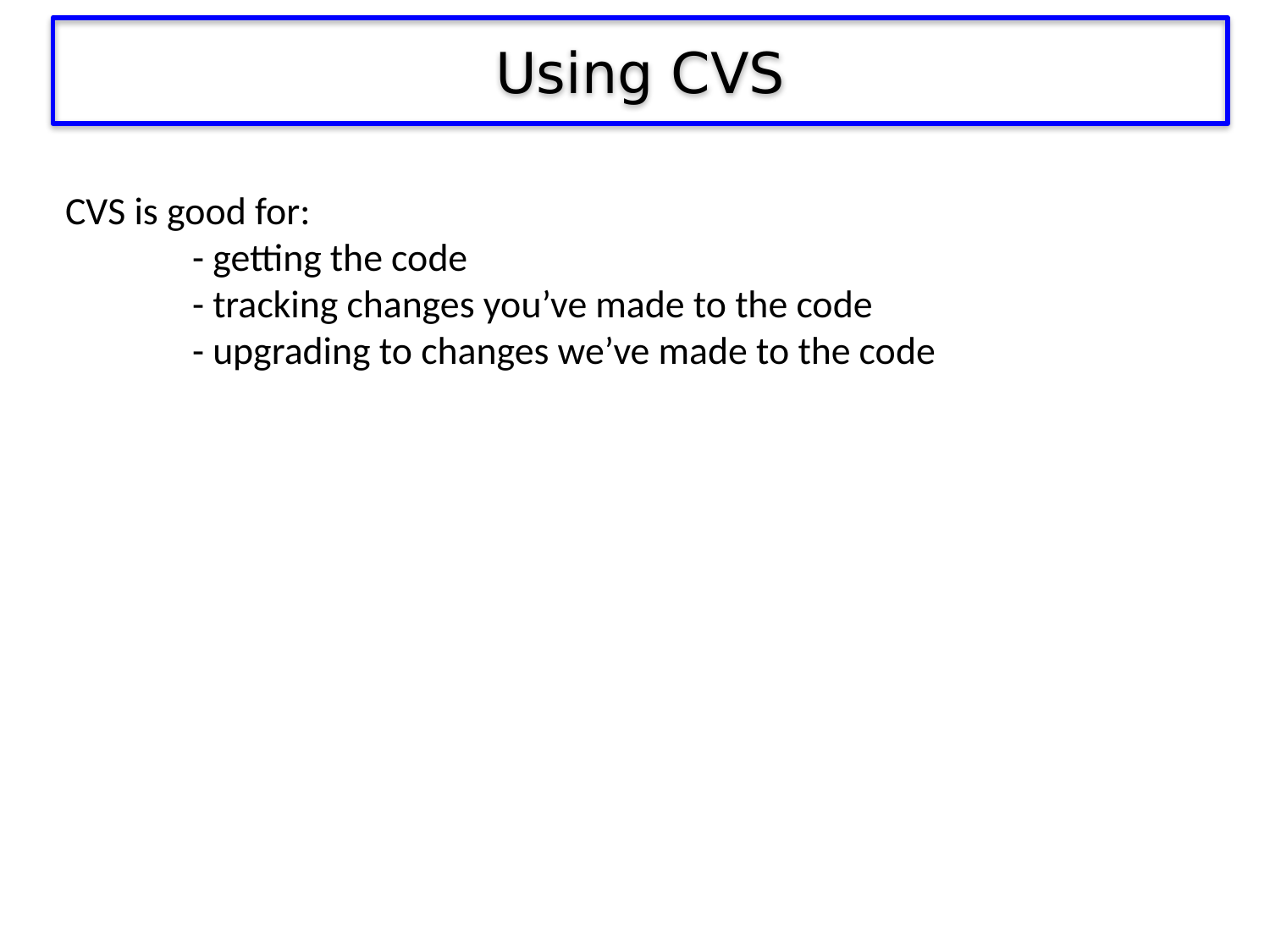

Using CVS
CVS is good for:
	- getting the code
	- tracking changes you’ve made to the code
	- upgrading to changes we’ve made to the code